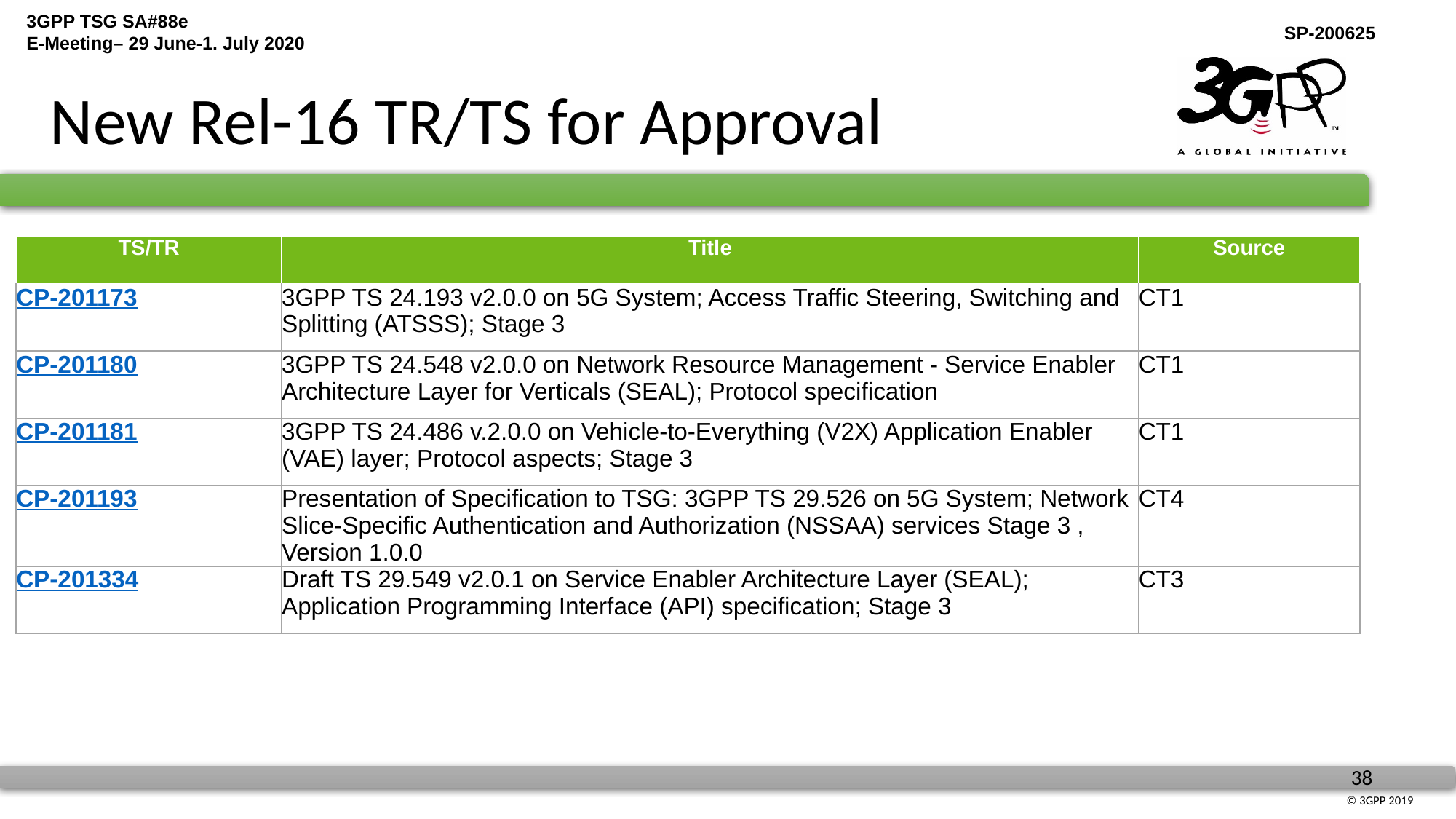

# New Rel-16 TR/TS for Approval
| TS/TR | Title | Source |
| --- | --- | --- |
| CP-201173 | 3GPP TS 24.193 v2.0.0 on 5G System; Access Traffic Steering, Switching and Splitting (ATSSS); Stage 3 | CT1 |
| CP-201180 | 3GPP TS 24.548 v2.0.0 on Network Resource Management - Service Enabler Architecture Layer for Verticals (SEAL); Protocol specification | CT1 |
| CP-201181 | 3GPP TS 24.486 v.2.0.0 on Vehicle-to-Everything (V2X) Application Enabler (VAE) layer; Protocol aspects; Stage 3 | CT1 |
| CP-201193 | Presentation of Specification to TSG: 3GPP TS 29.526 on 5G System; Network Slice-Specific Authentication and Authorization (NSSAA) services Stage 3 , Version 1.0.0 | CT4 |
| CP-201334 | Draft TS 29.549 v2.0.1 on Service Enabler Architecture Layer (SEAL); Application Programming Interface (API) specification; Stage 3 | CT3 |